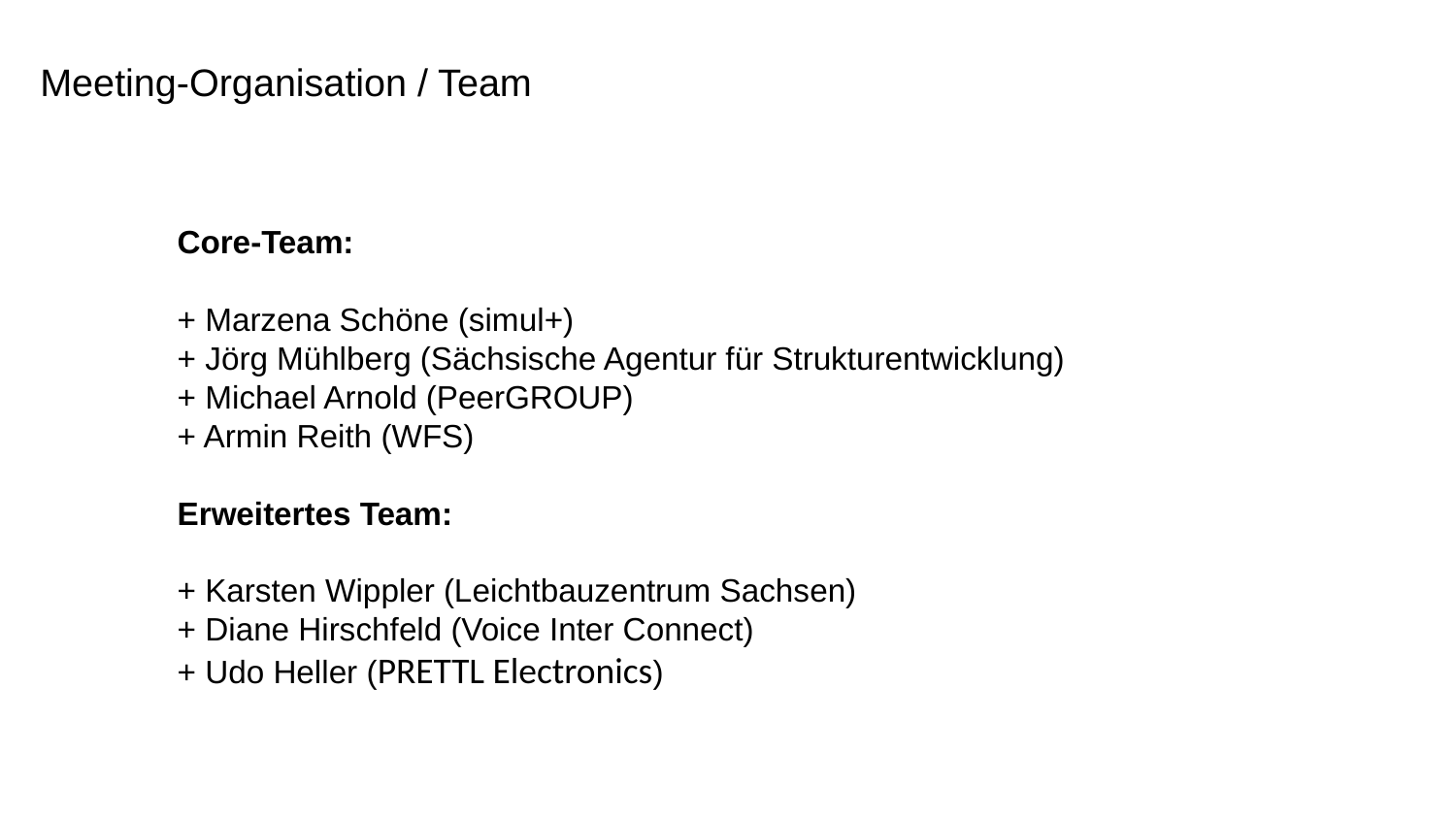

# Meeting-Organisation / Team

Core-Team:

+ Marzena Schöne (simul+)
+ Jörg Mühlberg (Sächsische Agentur für Strukturentwicklung)
+ Michael Arnold (PeerGROUP)
+ Armin Reith (WFS)

Erweitertes Team:

+ Karsten Wippler (Leichtbauzentrum Sachsen)
+ Diane Hirschfeld (Voice Inter Connect)
+ Udo Heller (PRETTL Electronics)
3